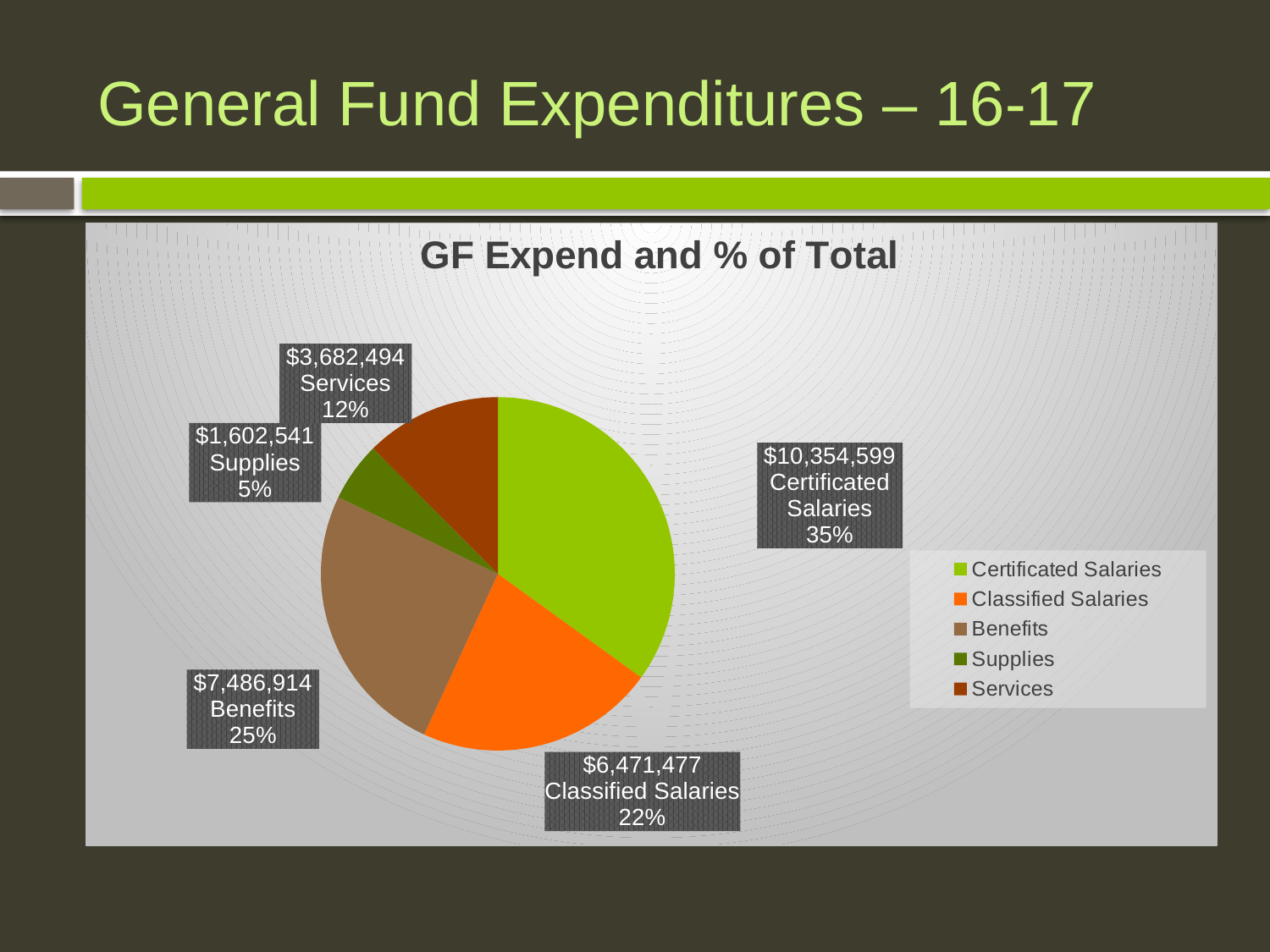

# General Fund Expenditures – 16-17

### Chart: GF Expend and % of Total

| Category |  |  |
|---|---|---|
| Certificated Salaries | 10354599.0 | 0.349 |
| Classified Salaries | 6471477.0 | 0.2181 |
| Benefits | 7486914.0 | 0.2523 |
| Supplies | 1602541.0 | 0.054 |
| Services | 3682494.0 | 0.1241 |